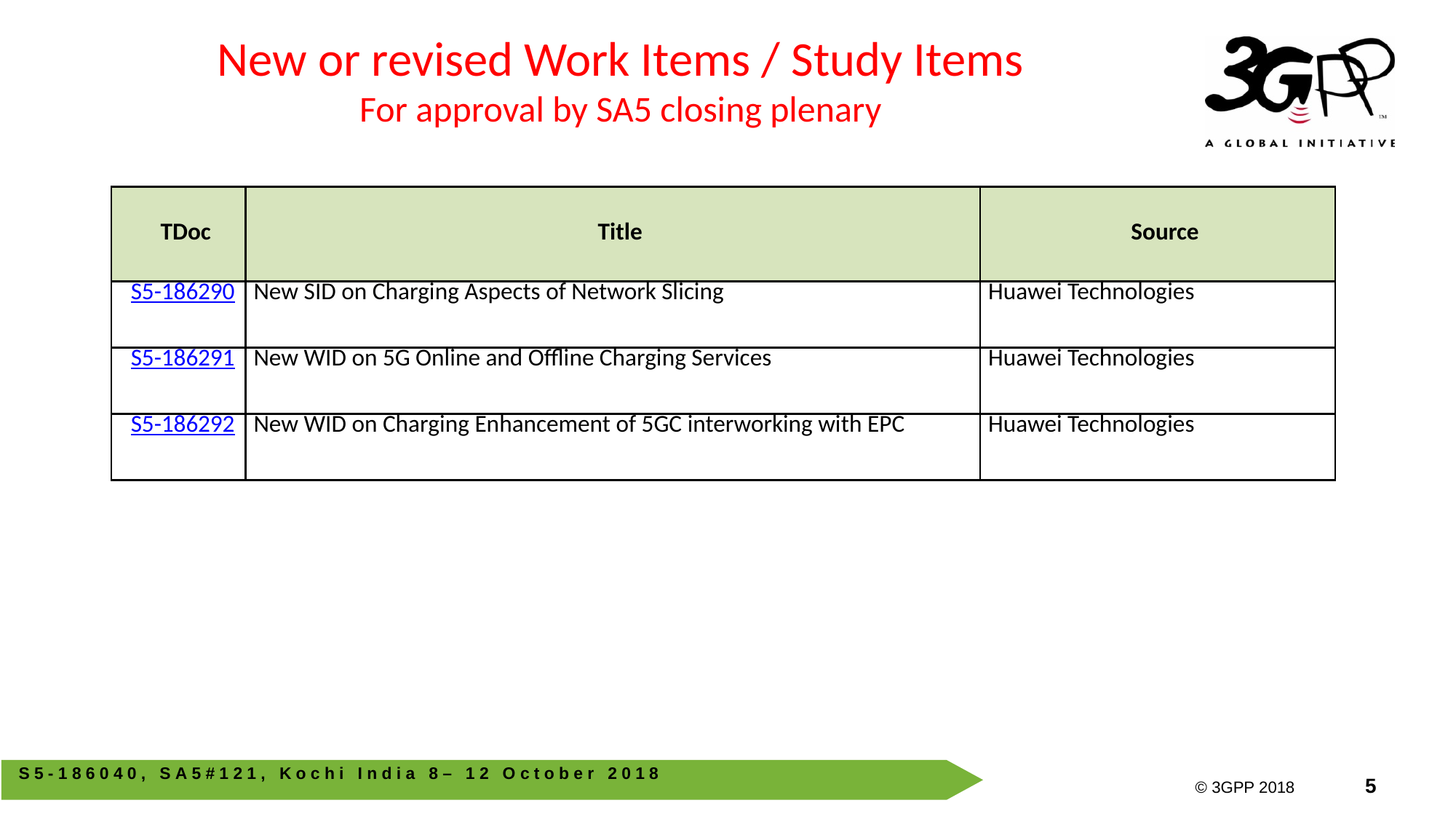

New or revised Work Items / Study Items
For approval by SA5 closing plenary
| TDoc | Title | Source |
| --- | --- | --- |
| S5-186290 | New SID on Charging Aspects of Network Slicing | Huawei Technologies |
| S5-186291 | New WID on 5G Online and Offline Charging Services | Huawei Technologies |
| S5-186292 | New WID on Charging Enhancement of 5GC interworking with EPC | Huawei Technologies |